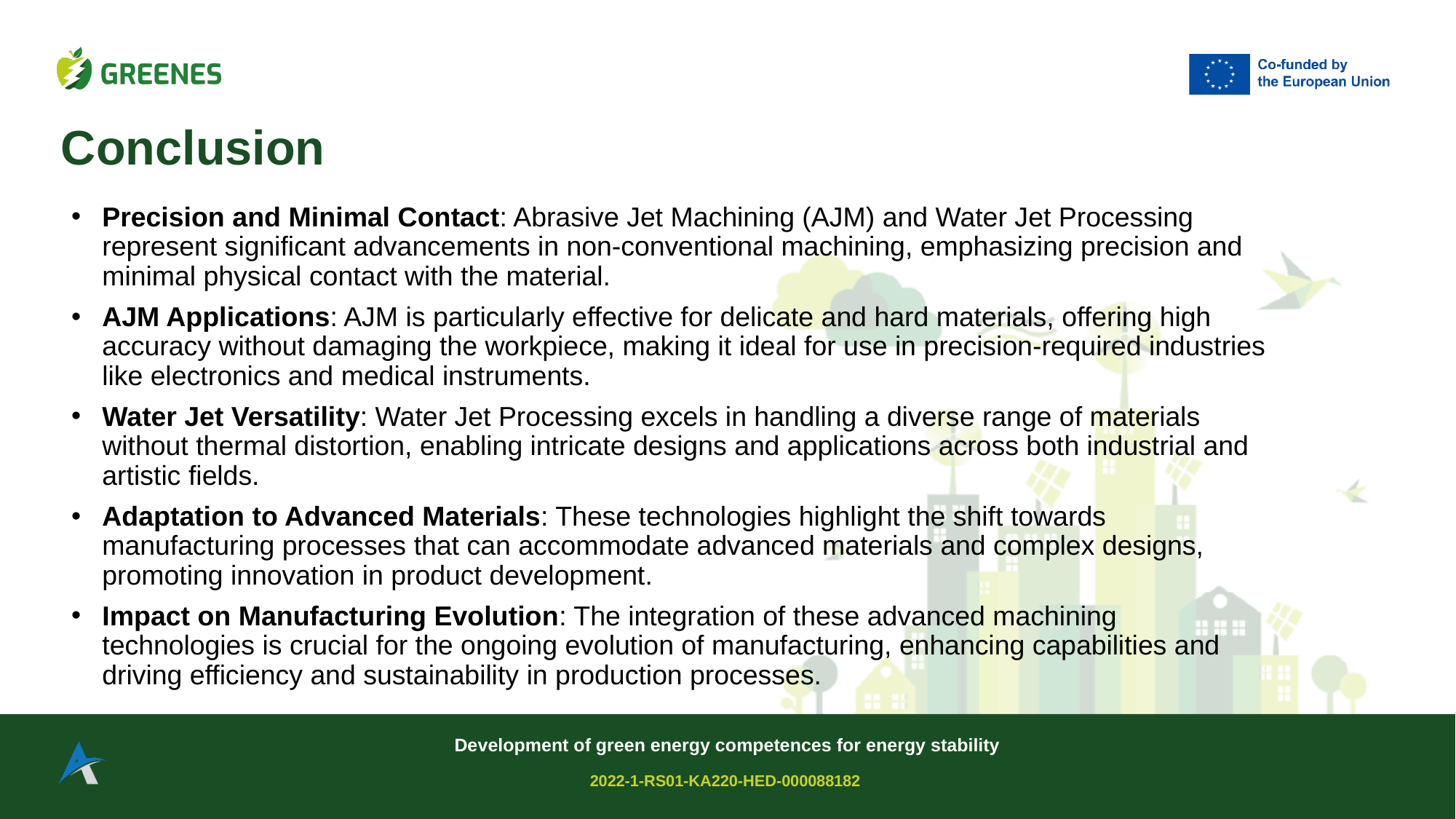

# Conclusion
Precision and Minimal Contact: Abrasive Jet Machining (AJM) and Water Jet Processing represent significant advancements in non-conventional machining, emphasizing precision and minimal physical contact with the material.
AJM Applications: AJM is particularly effective for delicate and hard materials, offering high accuracy without damaging the workpiece, making it ideal for use in precision-required industries like electronics and medical instruments.
Water Jet Versatility: Water Jet Processing excels in handling a diverse range of materials without thermal distortion, enabling intricate designs and applications across both industrial and artistic fields.
Adaptation to Advanced Materials: These technologies highlight the shift towards manufacturing processes that can accommodate advanced materials and complex designs, promoting innovation in product development.
Impact on Manufacturing Evolution: The integration of these advanced machining technologies is crucial for the ongoing evolution of manufacturing, enhancing capabilities and driving efficiency and sustainability in production processes.